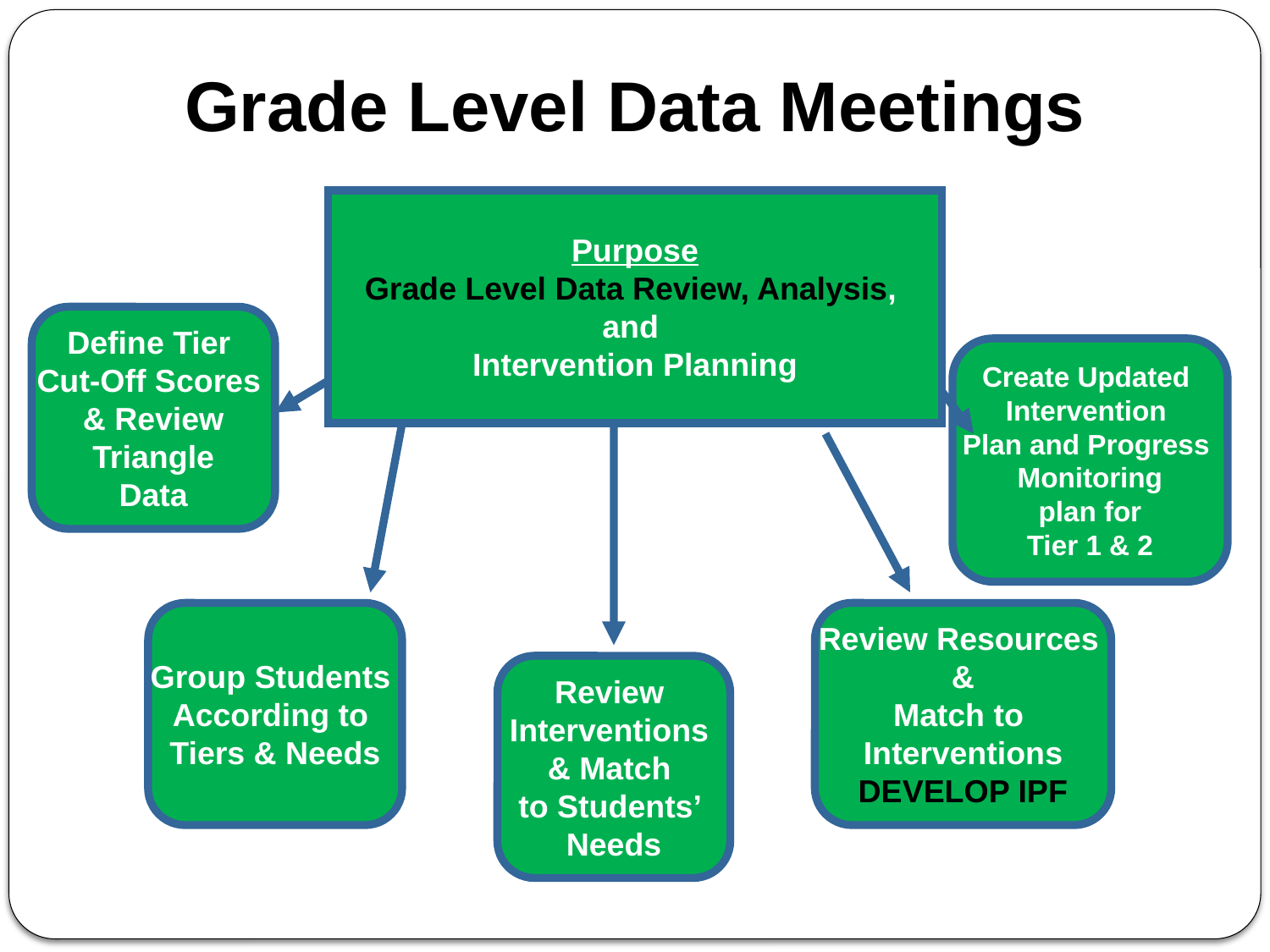

# Grade Level Data Meetings
Purpose
Grade Level Data Review, Analysis,
and
Intervention Planning
Define Tier
Cut-Off Scores
 & Review
Triangle
 Data
Create Updated
Intervention
Plan and Progress
Monitoring
 plan for
Tier 1 & 2

Group Students
According to
Tiers & Needs
Review Resources
&
Match to
Interventions
DEVELOP IPF
Review
Interventions
& Match
to Students’
Needs